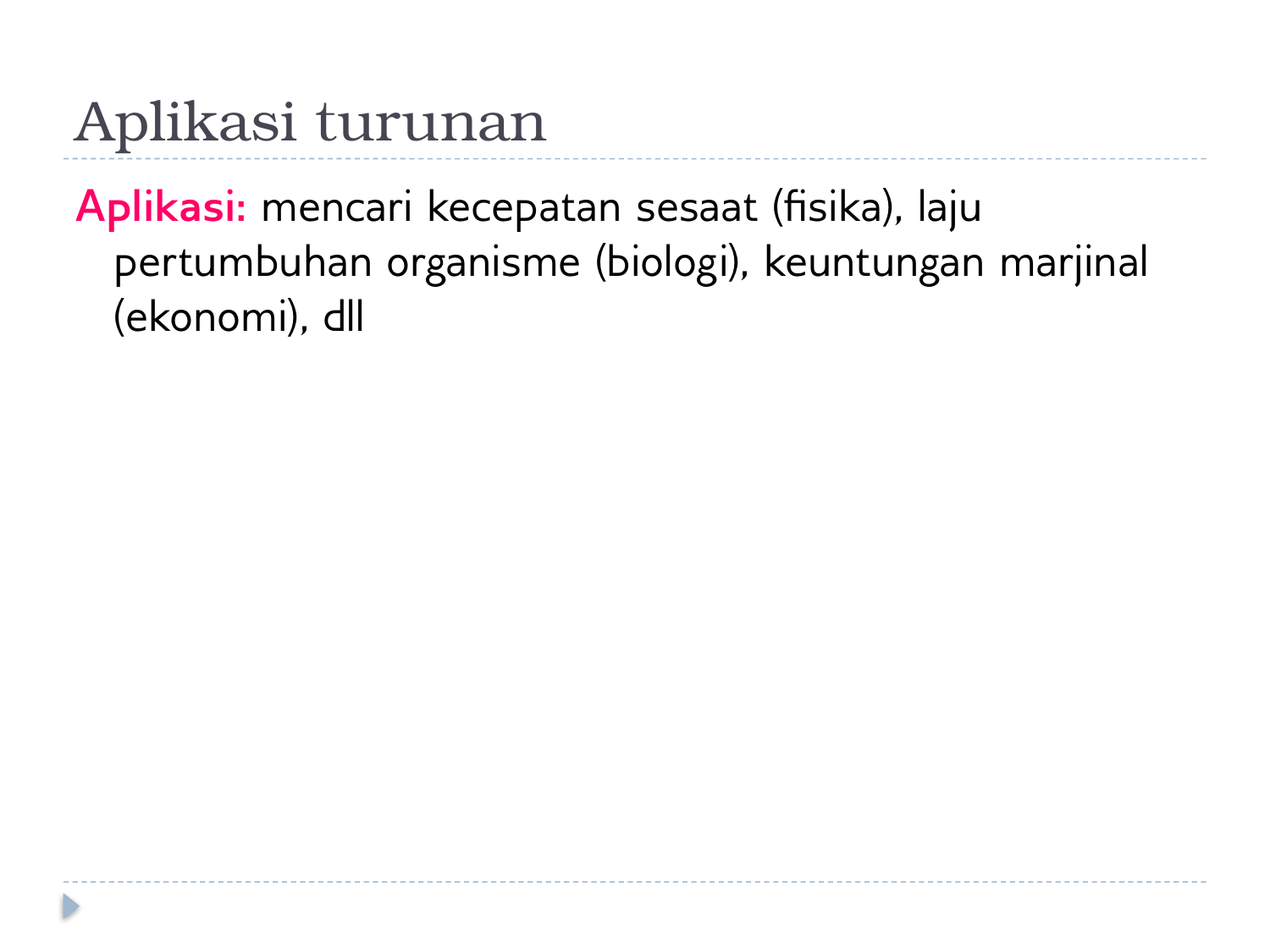

# Aplikasi turunan
Aplikasi: mencari kecepatan sesaat (fisika), laju pertumbuhan organisme (biologi), keuntungan marjinal (ekonomi), dll